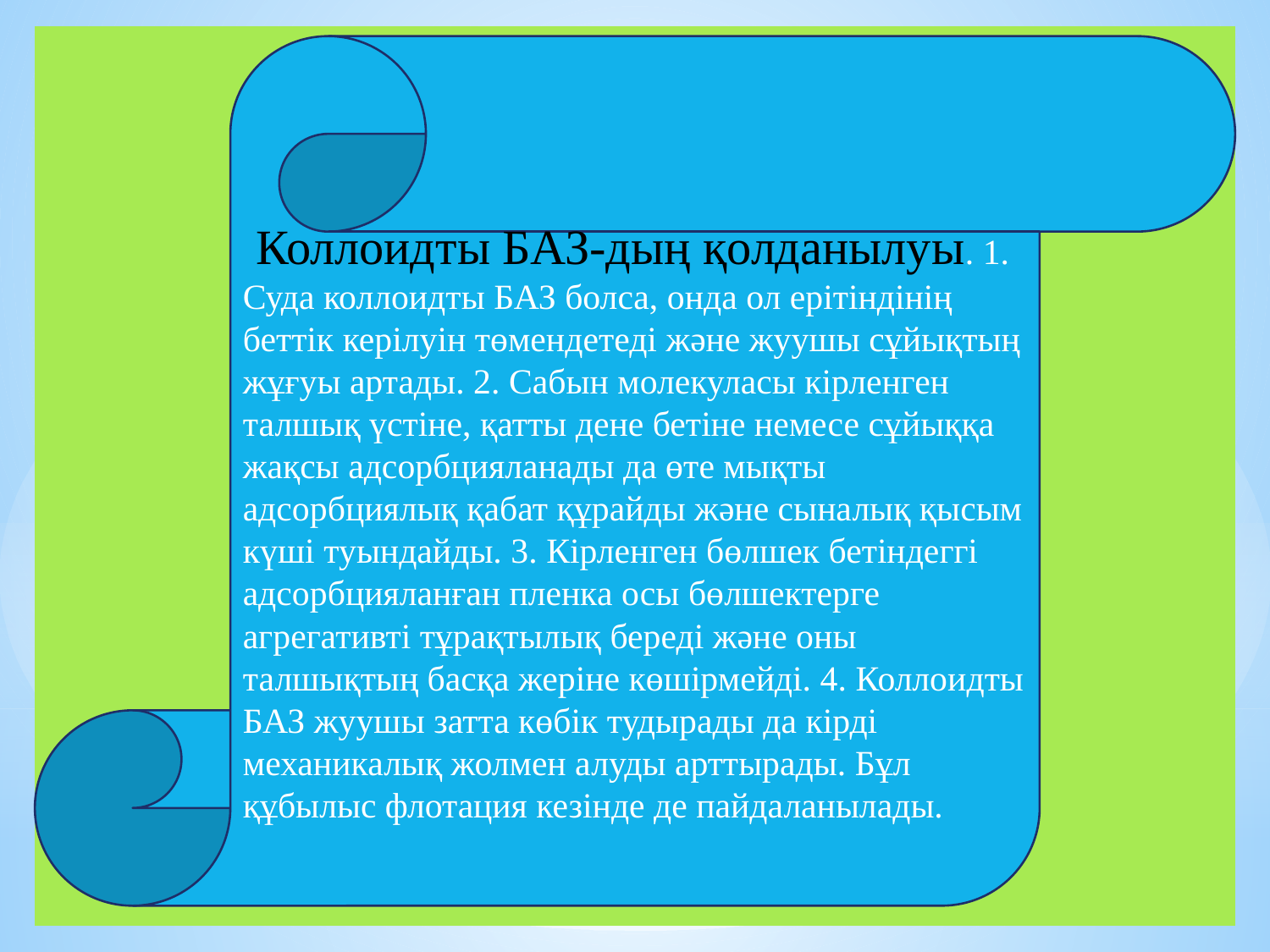

Коллоидты БАЗ-дың қолданылуы. 1. Суда коллоидты БАЗ болса, онда ол ерітіндінің беттік керілуін төмендетеді және жуушы сұйықтың жұғуы артады. 2. Сабын молекуласы кірленген талшық үстіне, қатты дене бетіне немесе сұйыққа жақсы адсорбцияланады да өте мықты адсорбциялық қабат құрайды және сыналық қысым күші туындайды. 3. Кірленген бөлшек бетіндеггі адсорбцияланған пленка осы бөлшектерге агрегативті тұрақтылық береді және оны талшықтың басқа жеріне көшірмейді. 4. Коллоидты БАЗ жуушы затта көбік тудырады да кірді механикалық жолмен алуды арттырады. Бұл құбылыс флотация кезінде де пайдаланылады.
16